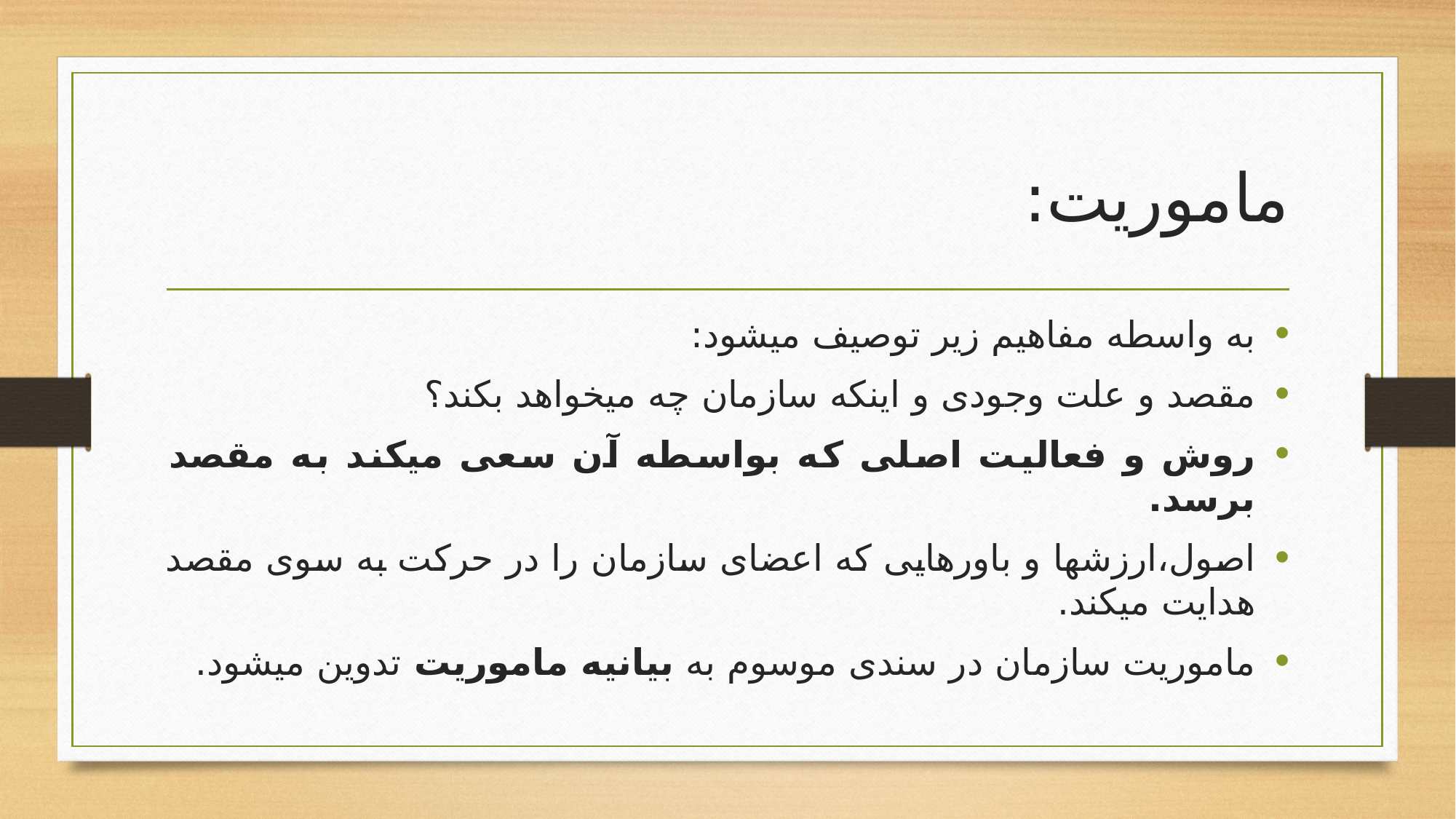

# ماموریت:
به واسطه مفاهیم زیر توصیف میشود:
مقصد و علت وجودی و اینکه سازمان چه میخواهد بکند؟
روش و فعالیت اصلی که بواسطه آن سعی میکند به مقصد برسد.
اصول،ارزشها و باورهایی که اعضای سازمان را در حرکت به سوی مقصد هدایت میکند.
ماموریت سازمان در سندی موسوم به بیانیه ماموریت تدوین میشود.